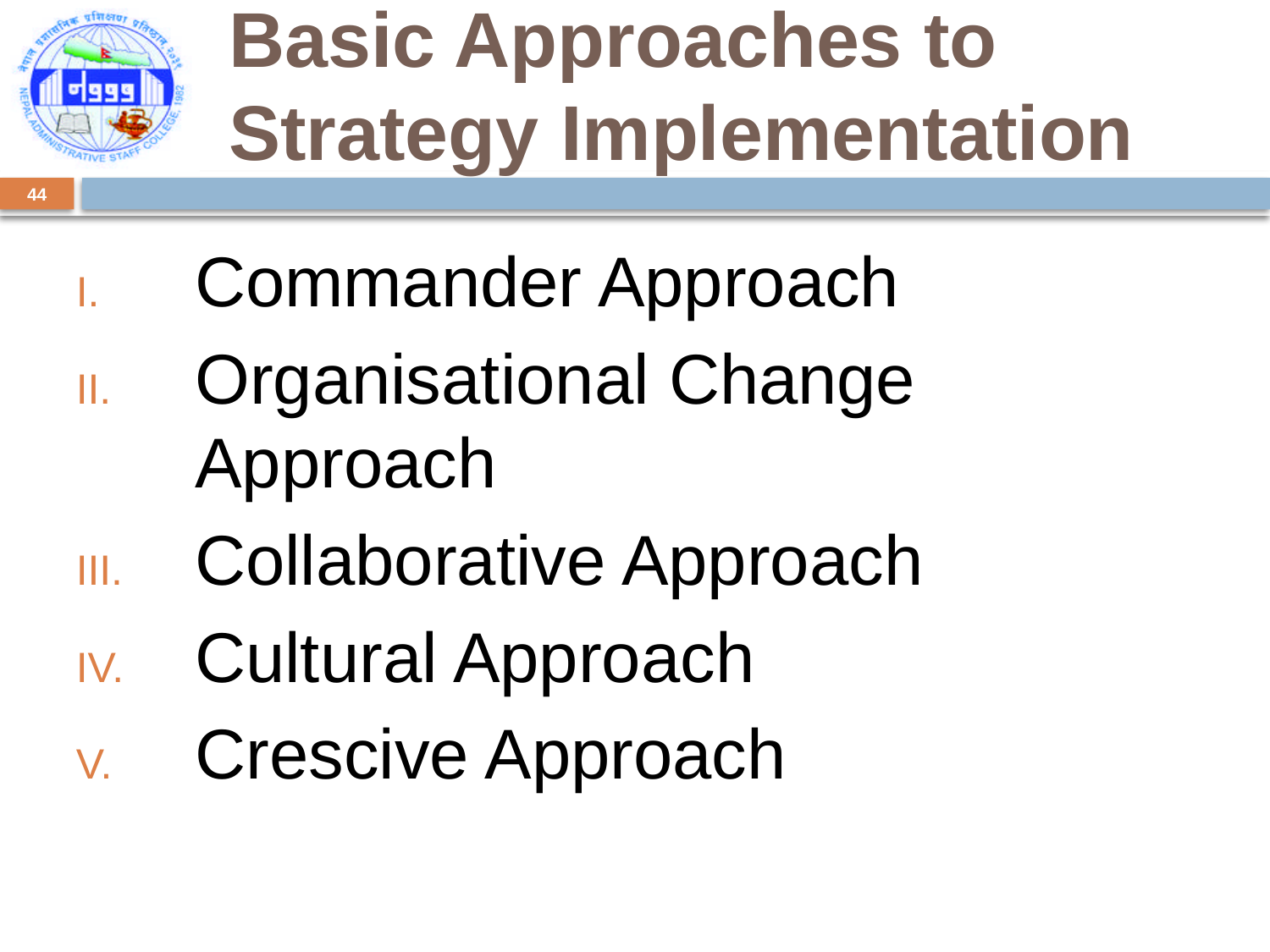

# Basic Approaches to Strategy Implementation
44
Commander Approach
Organisational Change Approach
Collaborative Approach
Cultural Approach
Crescive Approach